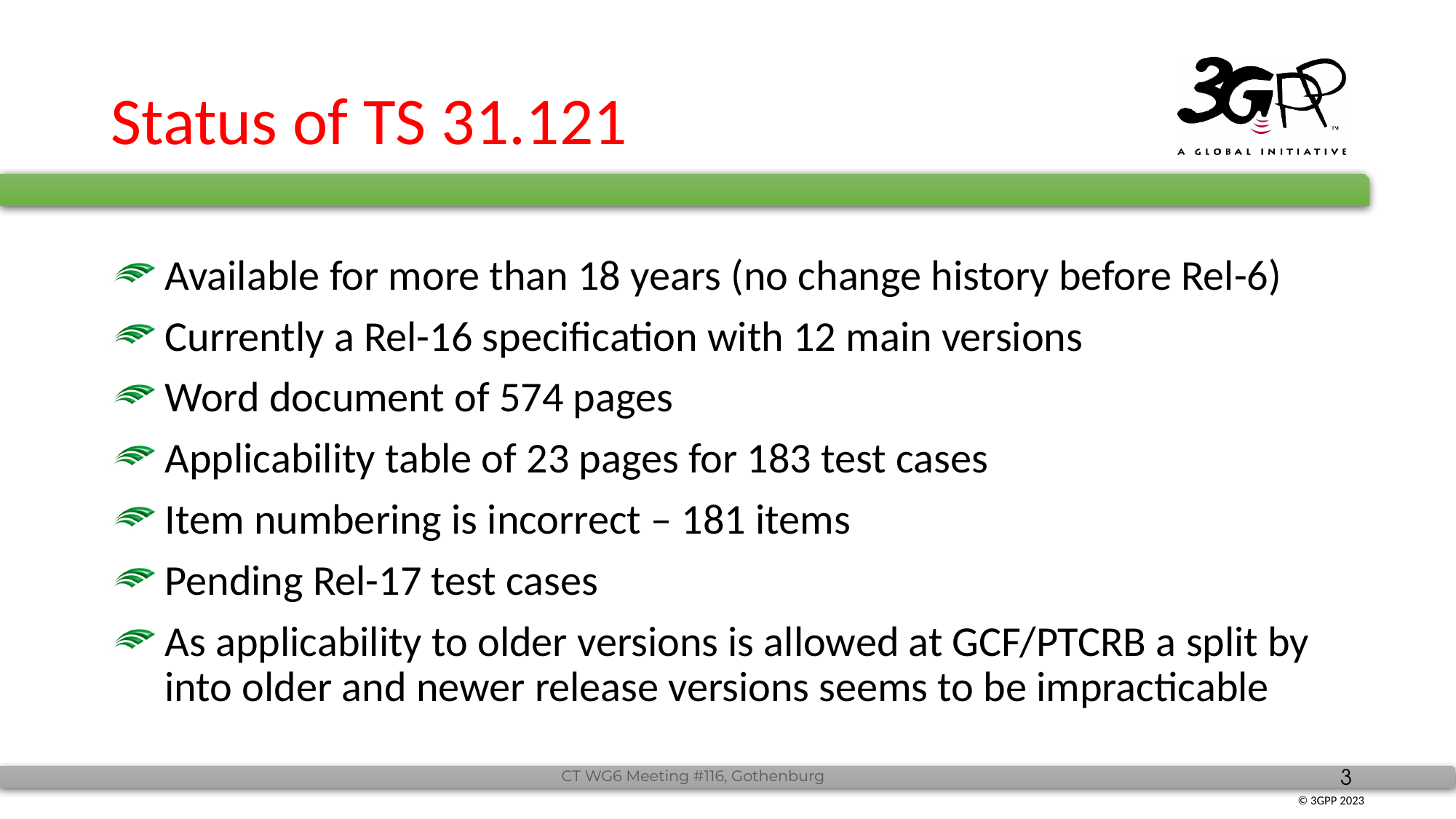

# Status of TS 31.121
Available for more than 18 years (no change history before Rel-6)
Currently a Rel-16 specification with 12 main versions
Word document of 574 pages
Applicability table of 23 pages for 183 test cases
Item numbering is incorrect – 181 items
Pending Rel-17 test cases
As applicability to older versions is allowed at GCF/PTCRB a split by into older and newer release versions seems to be impracticable